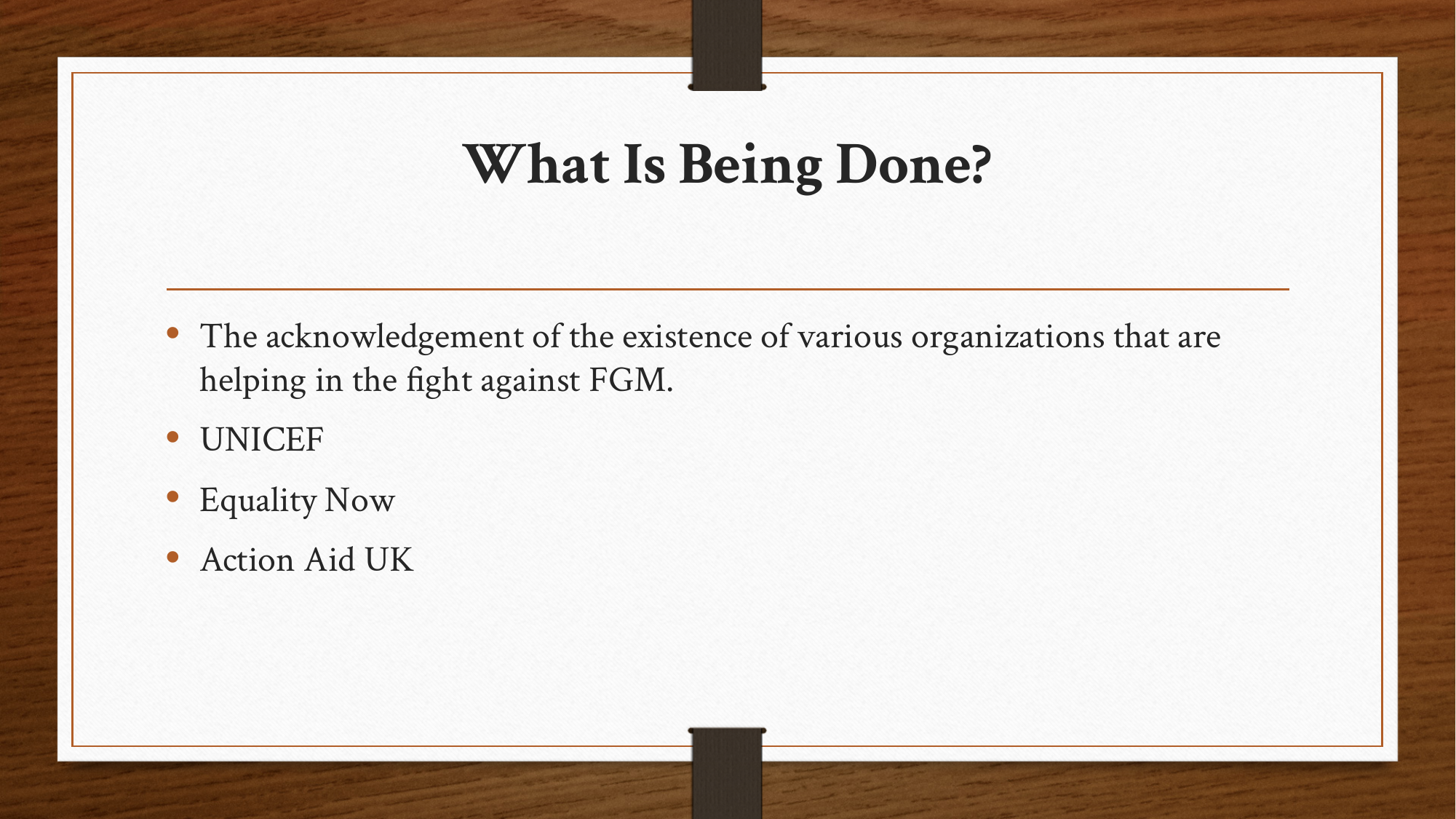

# What Is Being Done?
The acknowledgement of the existence of various organizations that are helping in the fight against FGM.
UNICEF
Equality Now
Action Aid UK